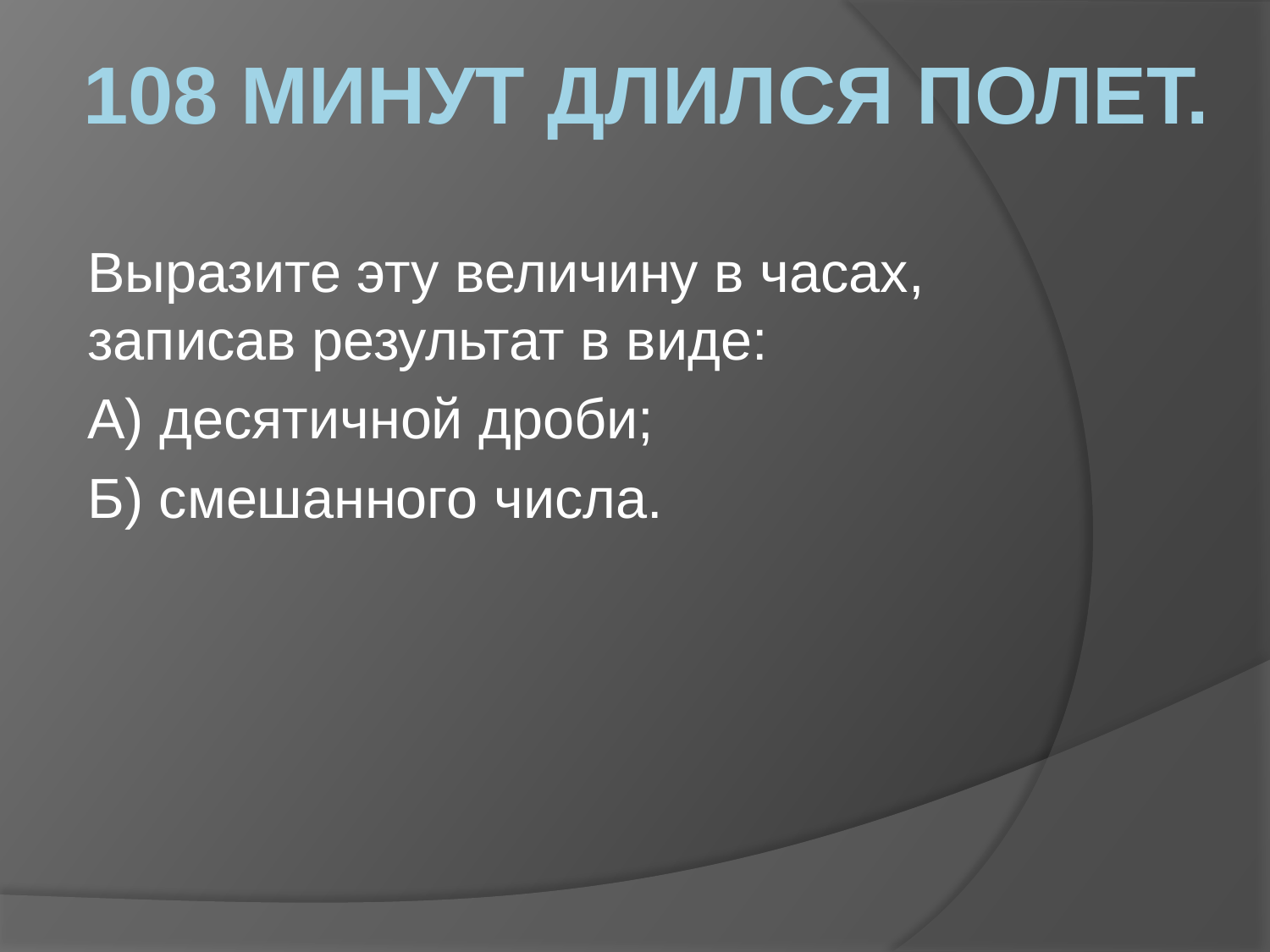

# 108 минут длился полет.
Выразите эту величину в часах, записав результат в виде:
А) десятичной дроби;
Б) смешанного числа.